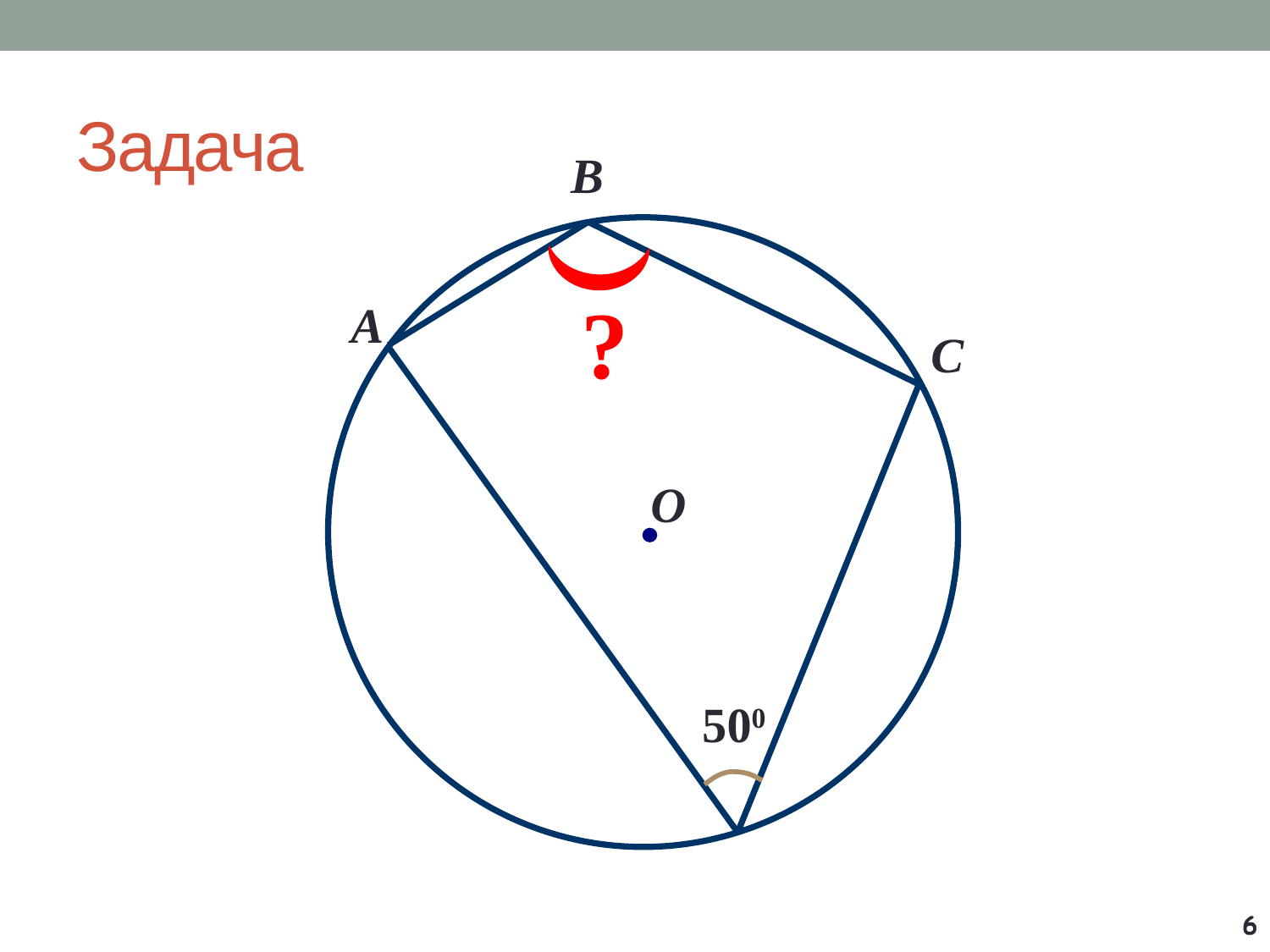

# Задача
B

?
A
C
O
500